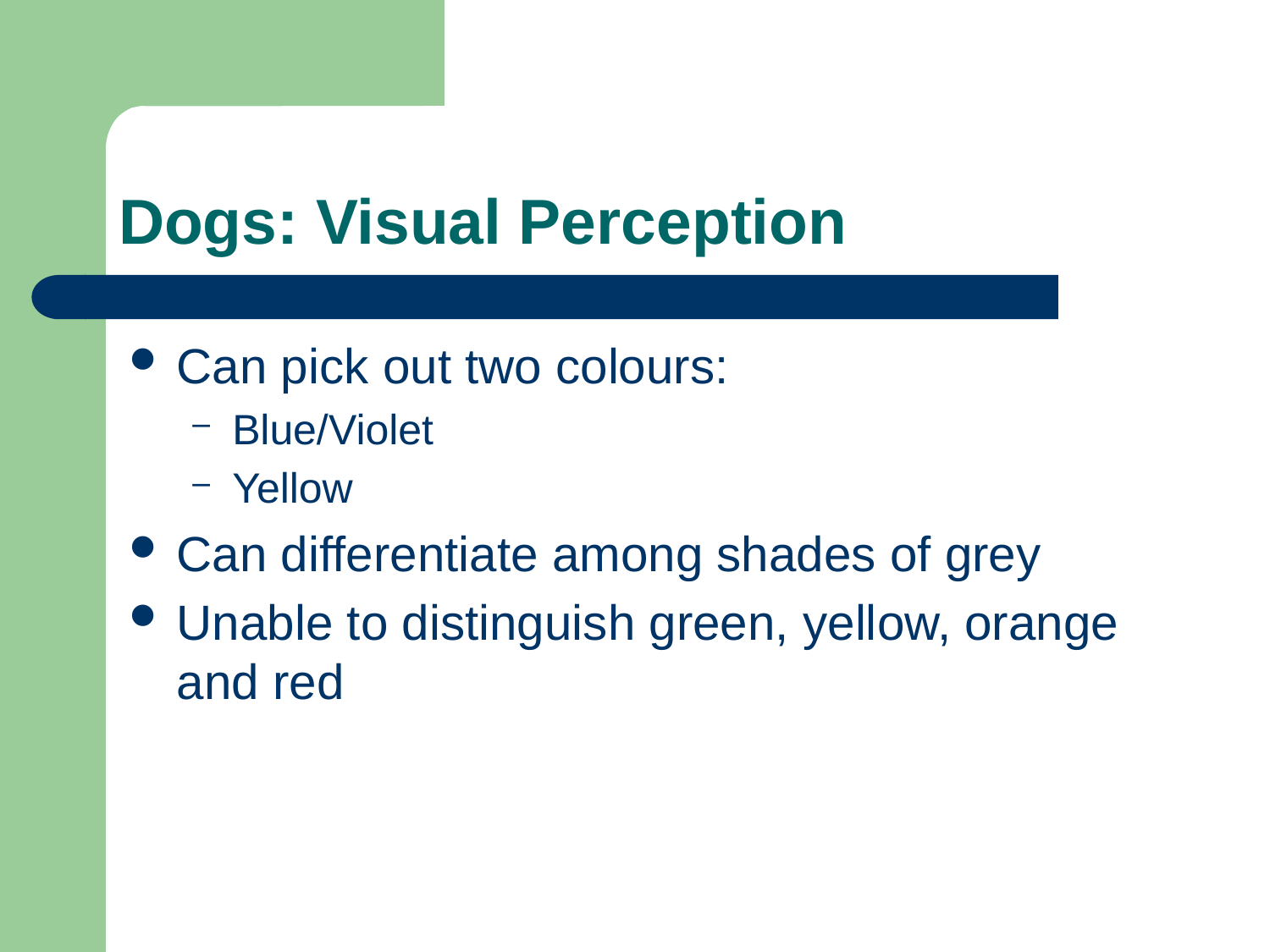

# Dogs: Visual Perception
Can pick out two colours:
Blue/Violet
Yellow
Can differentiate among shades of grey
Unable to distinguish green, yellow, orange and red